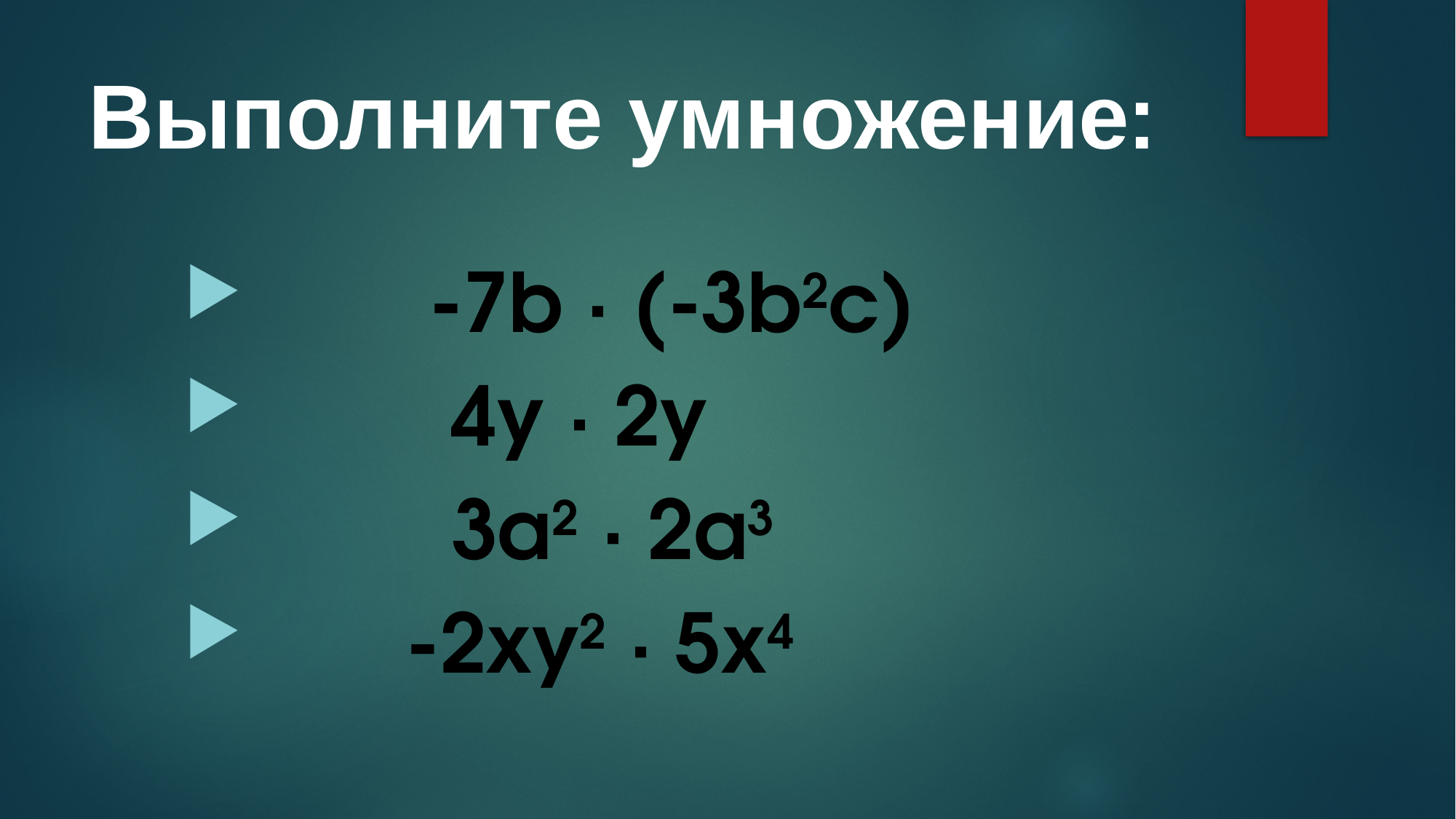

# Выполните умножение:
        -7b ⋅ (-3b2c)
         4y ⋅ 2y
         3a2 ⋅ 2a3
       -2xy2 ⋅ 5x4